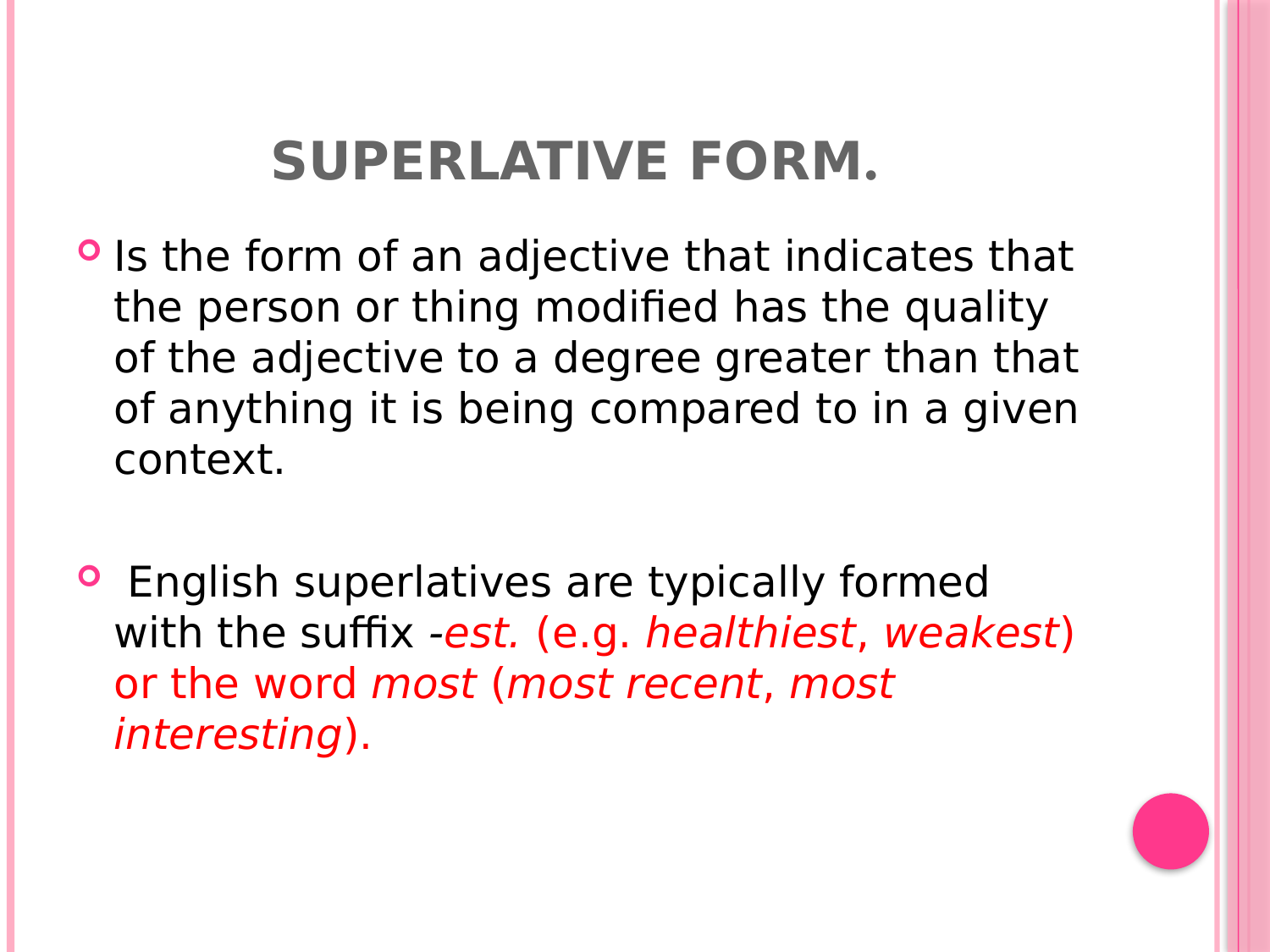

# Superlative form.
Is the form of an adjective that indicates that the person or thing modified has the quality of the adjective to a degree greater than that of anything it is being compared to in a given context.

 English superlatives are typically formed with the suffix -est. (e.g. healthiest, weakest) or the word most (most recent, most interesting).